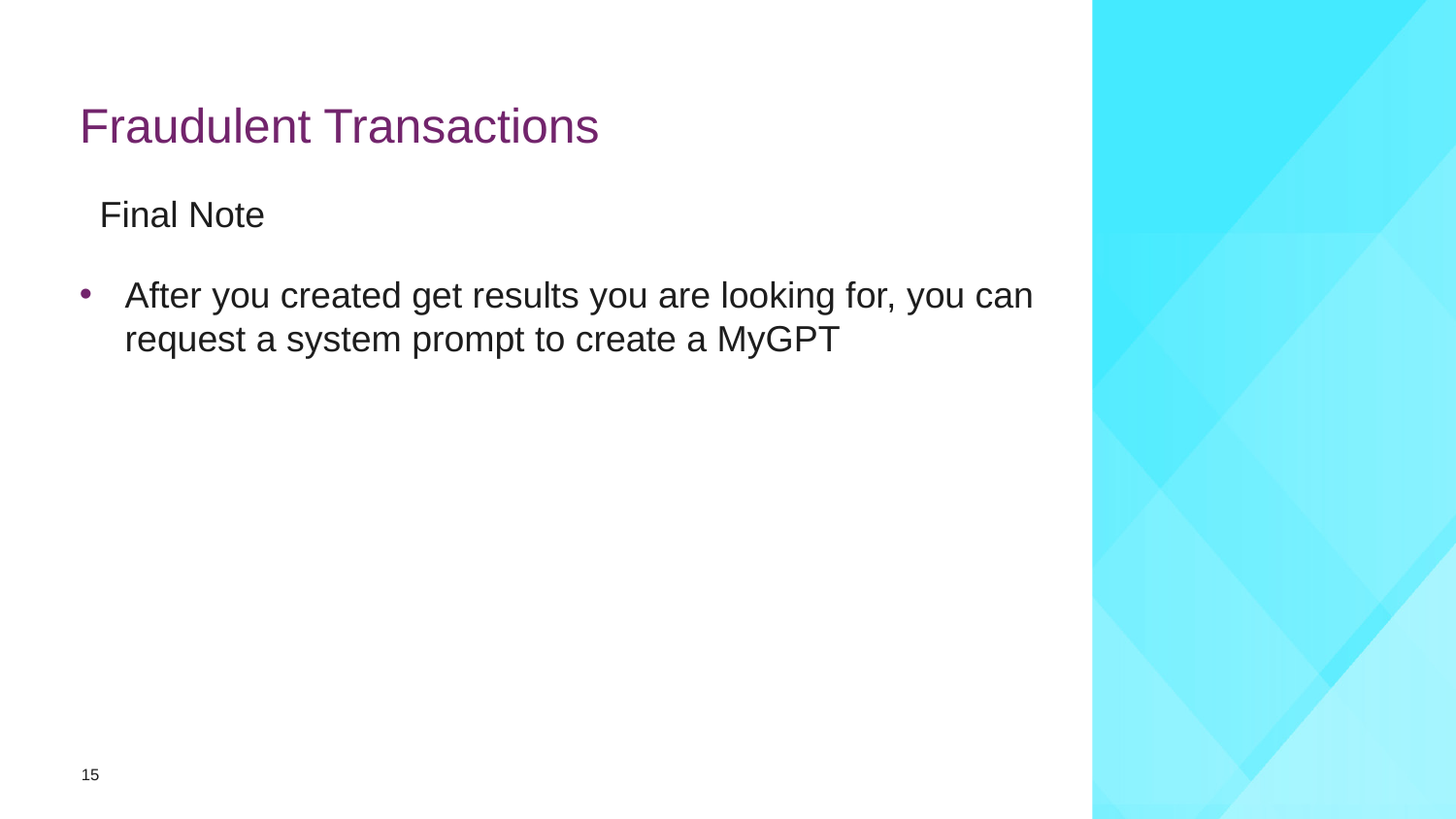

# Fraudulent Transactions
Final Note
After you created get results you are looking for, you can request a system prompt to create a MyGPT

15